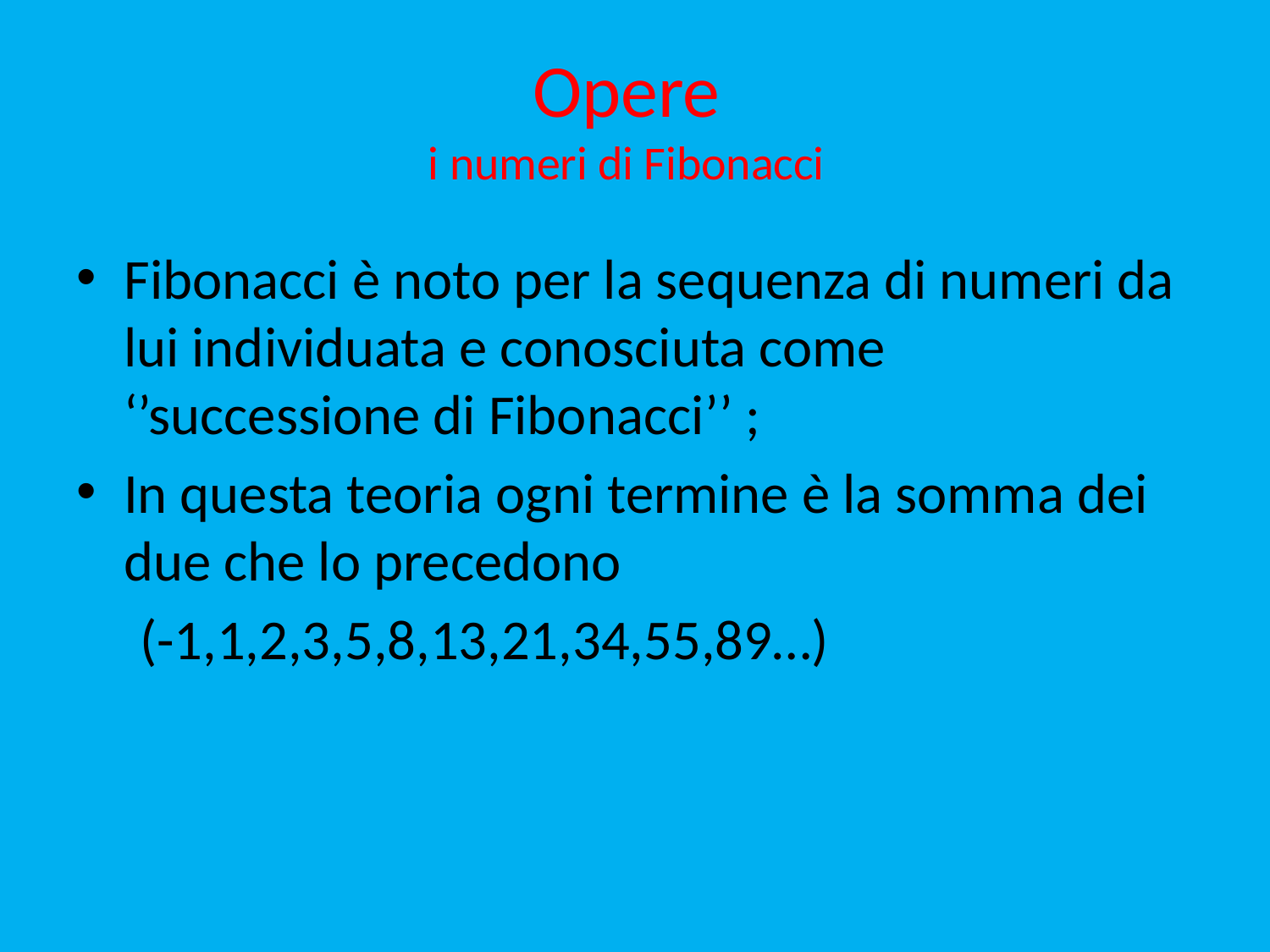

# Opere i numeri di Fibonacci
Fibonacci è noto per la sequenza di numeri da lui individuata e conosciuta come ‘’successione di Fibonacci’’ ;
In questa teoria ogni termine è la somma dei due che lo precedono
     (-1,1,2,3,5,8,13,21,34,55,89…)